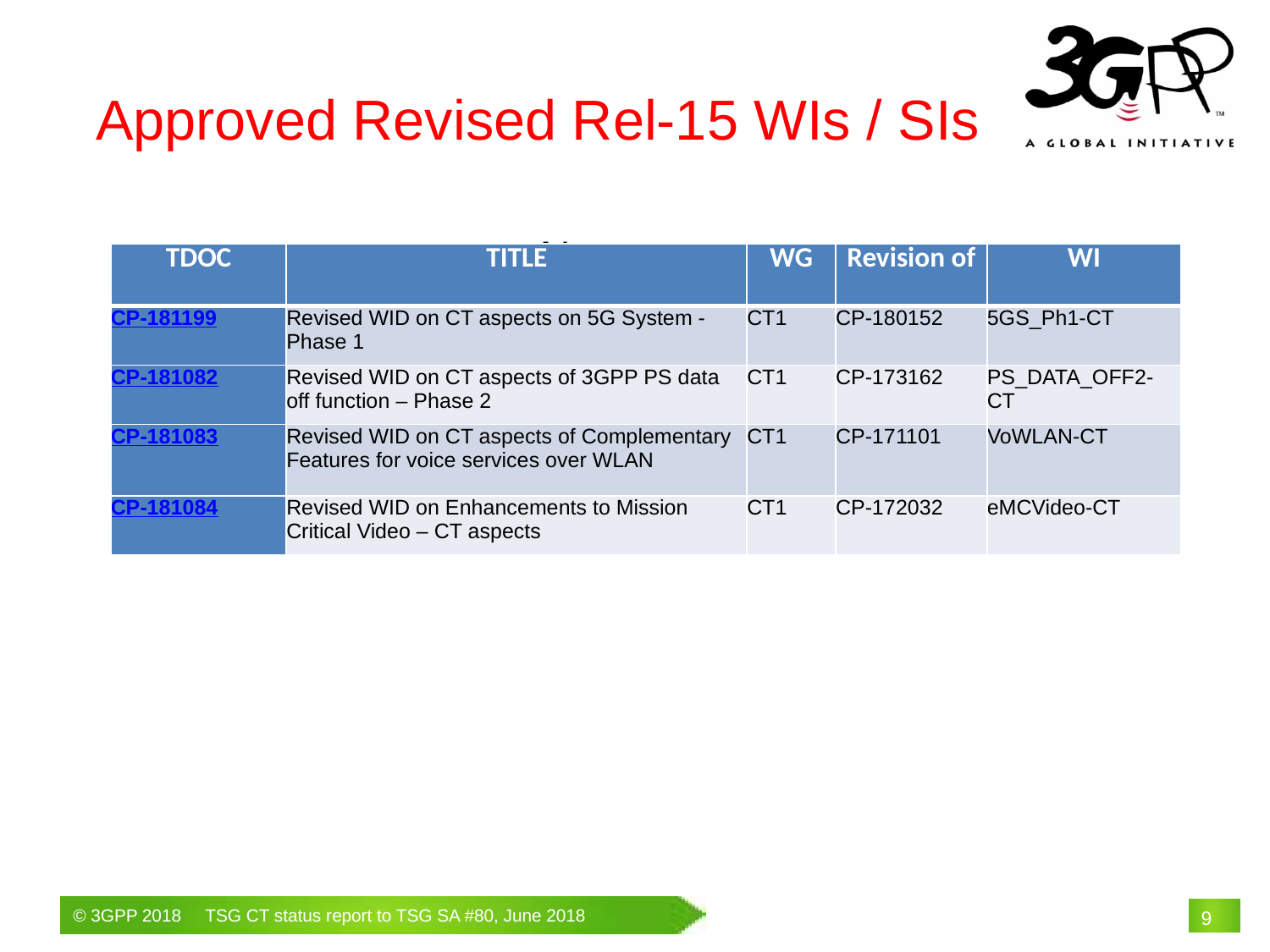

Approved Revised Rel-15 WIs / SIs

None
| TDOC | TITLE | WG | Revision of | WI |
| --- | --- | --- | --- | --- |
| CP-181199 | Revised WID on CT aspects on 5G System - Phase 1 | CT1 | CP-180152 | 5GS\_Ph1-CT |
| CP-181082 | Revised WID on CT aspects of 3GPP PS data off function – Phase 2 | CT1 | CP-173162 | PS\_DATA\_OFF2-CT |
| CP-181083 | Revised WID on CT aspects of Complementary Features for voice services over WLAN | CT1 | CP-171101 | VoWLAN-CT |
| CP-181084 | Revised WID on Enhancements to Mission Critical Video – CT aspects | CT1 | CP-172032 | eMCVideo-CT |

# 9